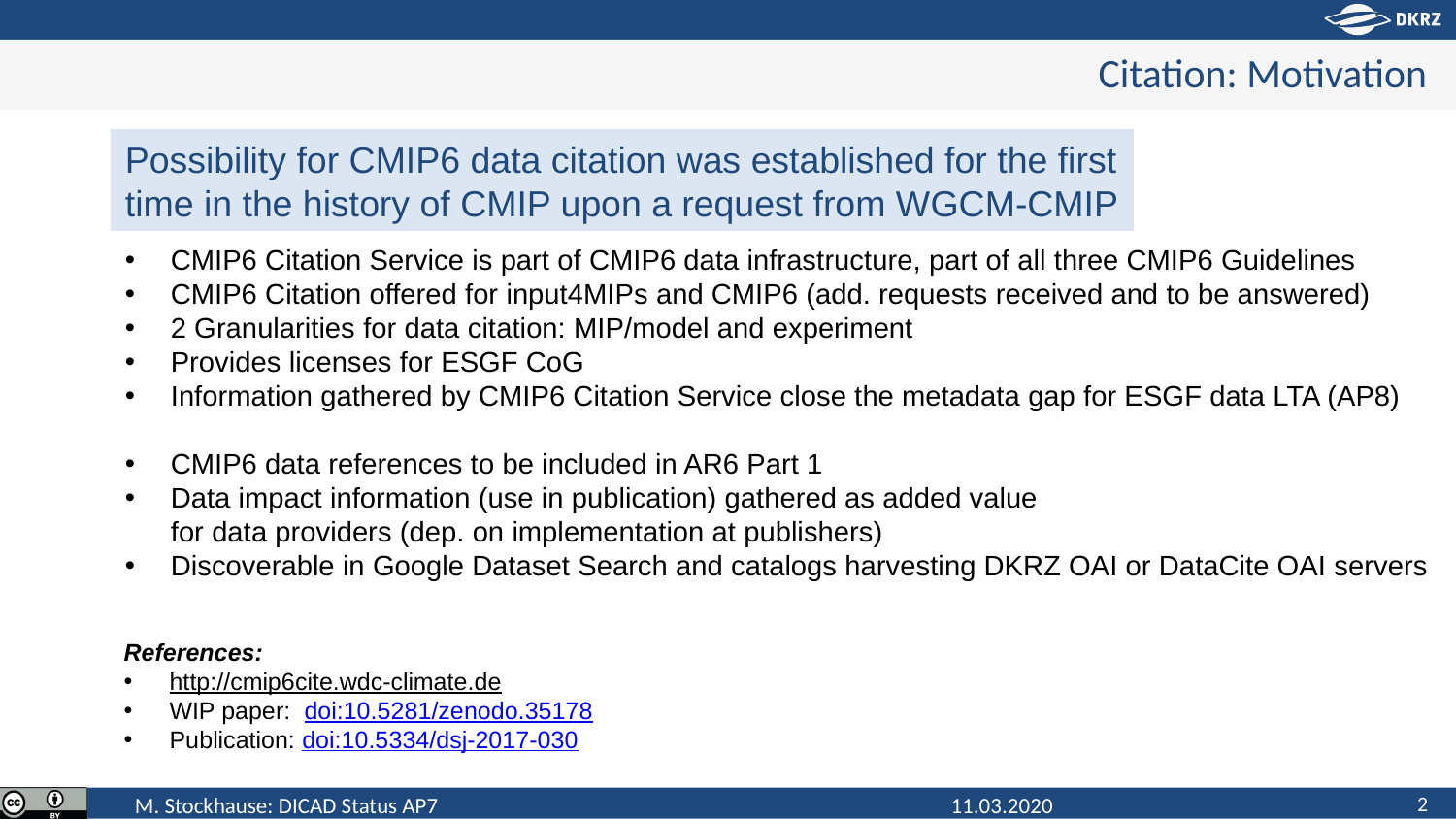

# Citation: Motivation
Possibility for CMIP6 data citation was established for the first
time in the history of CMIP upon a request from WGCM-CMIP
CMIP6 Citation Service is part of CMIP6 data infrastructure, part of all three CMIP6 Guidelines
CMIP6 Citation offered for input4MIPs and CMIP6 (add. requests received and to be answered)
2 Granularities for data citation: MIP/model and experiment
Provides licenses for ESGF CoG
Information gathered by CMIP6 Citation Service close the metadata gap for ESGF data LTA (AP8)
CMIP6 data references to be included in AR6 Part 1
Data impact information (use in publication) gathered as added value
for data providers (dep. on implementation at publishers)
Discoverable in Google Dataset Search and catalogs harvesting DKRZ OAI or DataCite OAI servers
References:
http://cmip6cite.wdc-climate.de
WIP paper:  doi:10.5281/zenodo.35178
Publication: doi:10.5334/dsj-2017-030
2
M. Stockhause: DICAD Status AP7
11.03.2020